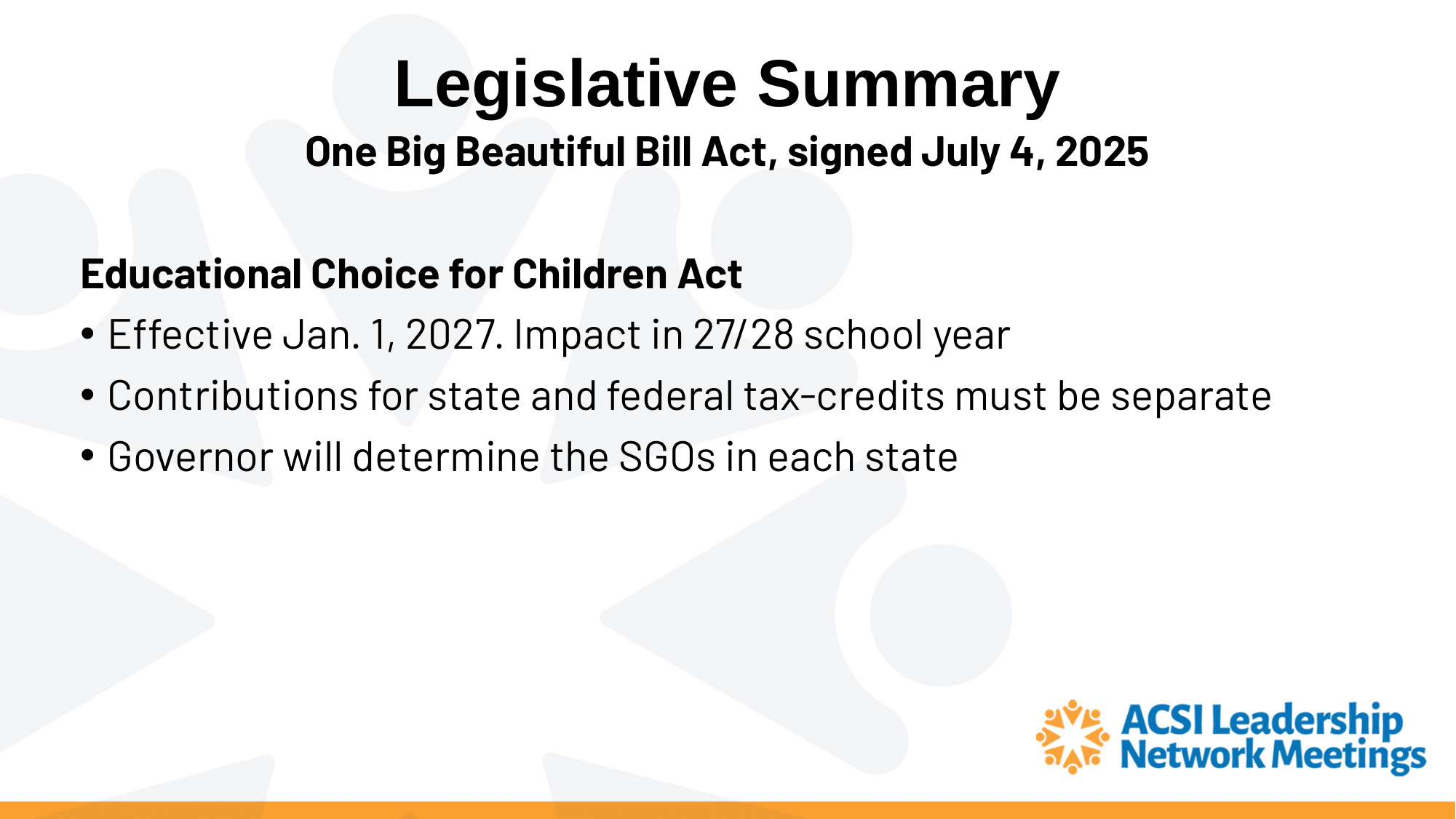

# Legislative Summary
One Big Beautiful Bill Act, signed July 4, 2025

Educational Choice for Children Act
Effective Jan. 1, 2027. Impact in 27/28 school year
Contributions for state and federal tax-credits must be separate
Governor will determine the SGOs in each state